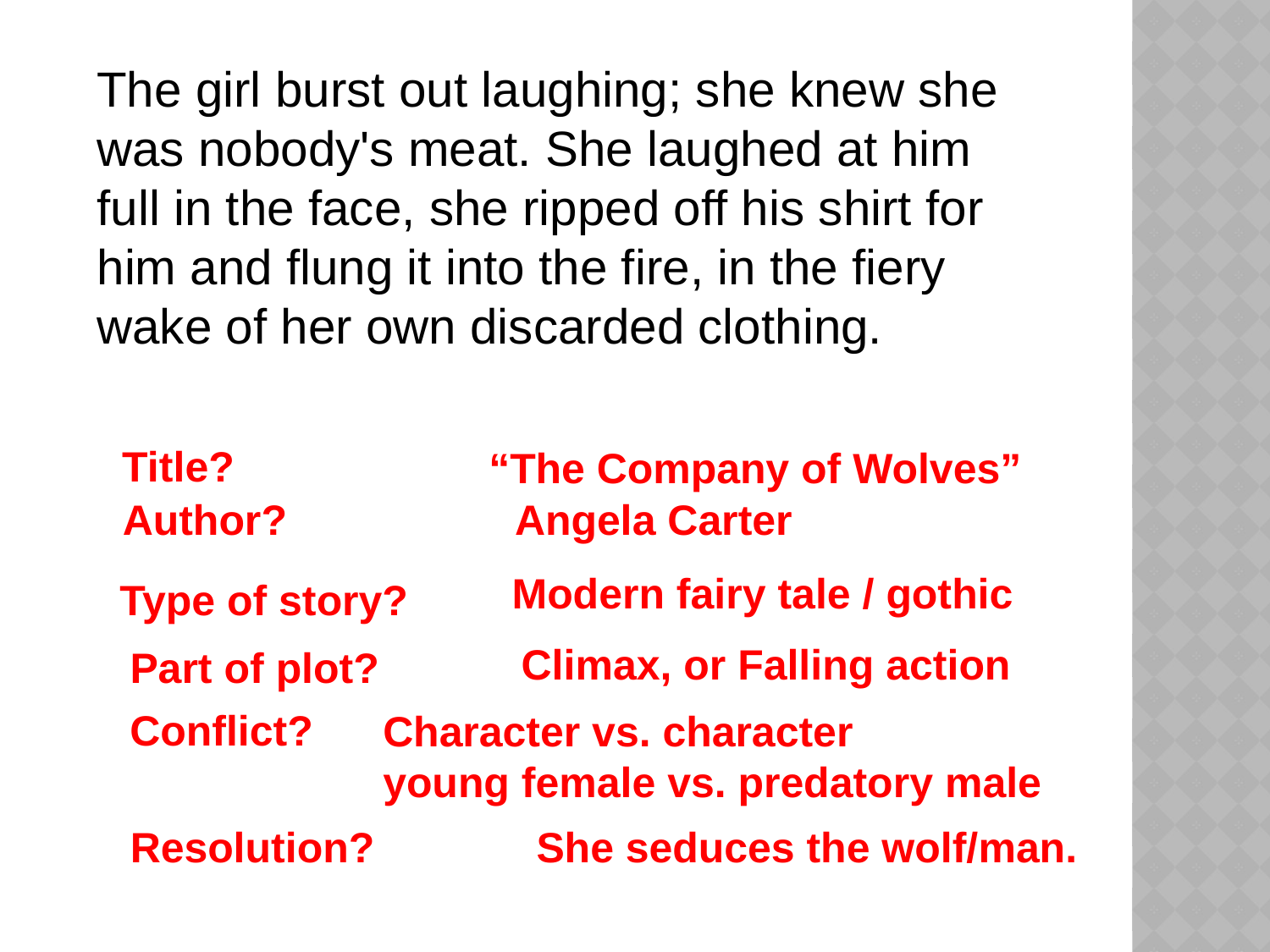

The girl burst out laughing; she knew she was nobody's meat. She laughed at him full in the face, she ripped off his shirt for him and flung it into the fire, in the fiery wake of her own discarded clothing.
Title?
“The Company of Wolves”
Author?
Angela Carter
Modern fairy tale / gothic
Type of story?
Climax, or Falling action
Part of plot?
Conflict?
Character vs. character
young female vs. predatory male
Resolution?
She seduces the wolf/man.